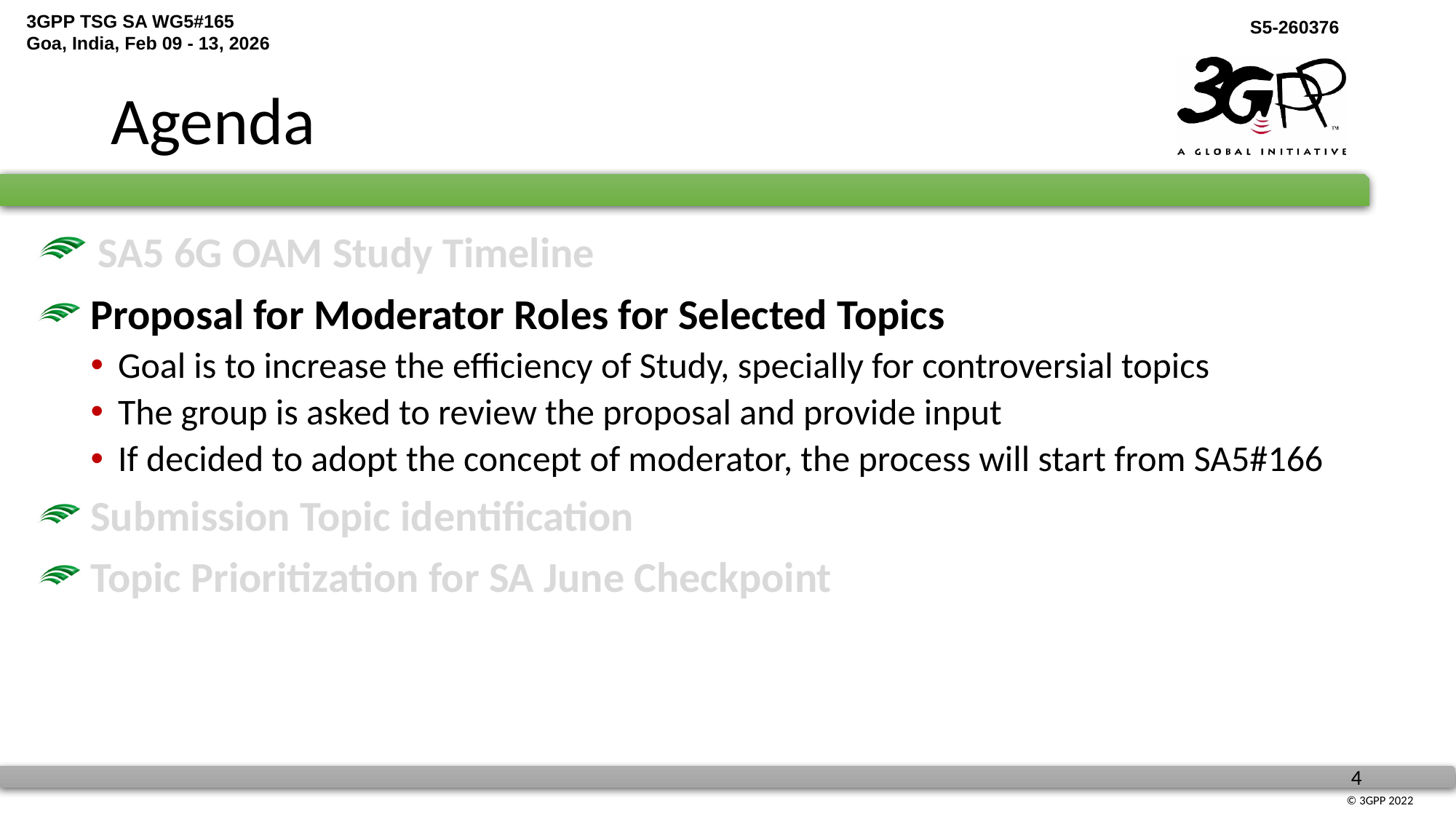

# Agenda
 SA5 6G OAM Study Timeline
 Proposal for Moderator Roles for Selected Topics
Goal is to increase the efficiency of Study, specially for controversial topics
The group is asked to review the proposal and provide input
If decided to adopt the concept of moderator, the process will start from SA5#166
 Submission Topic identification
 Topic Prioritization for SA June Checkpoint